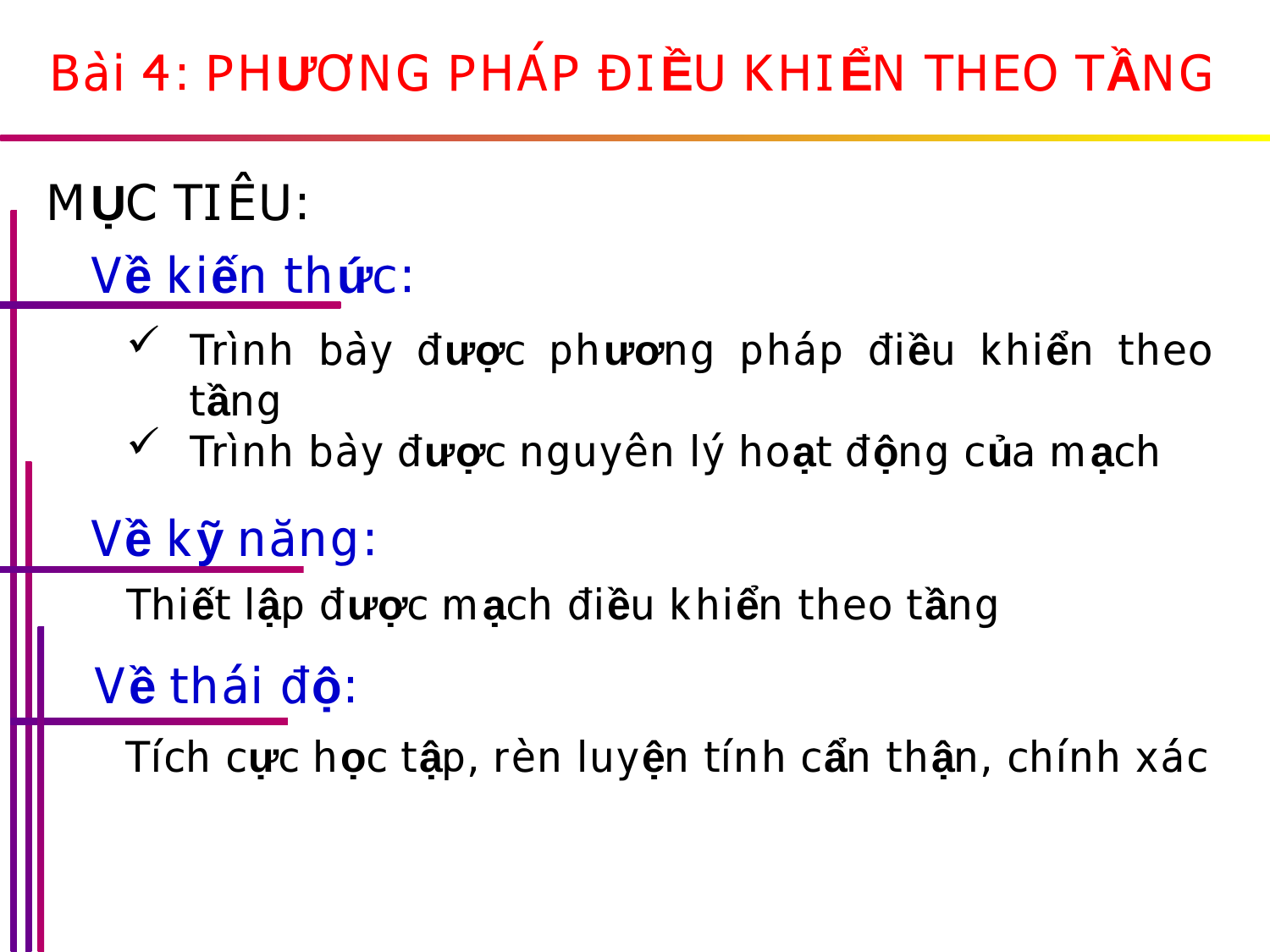

Bài 4: PHƯƠNG PHÁP ĐIỀU KHIỂN THEO TẦNG

MỤC TIÊU:
Về kiến thức:

Trình bày được phương pháp điều khiển theo tầng
Trình bày được nguyên lý hoạt động của mạch
Về kỹ năng:

Thiết lập được mạch điều khiển theo tầng

Về thái độ:

Tích cực học tập, rèn luyện tính cẩn thận, chính xác